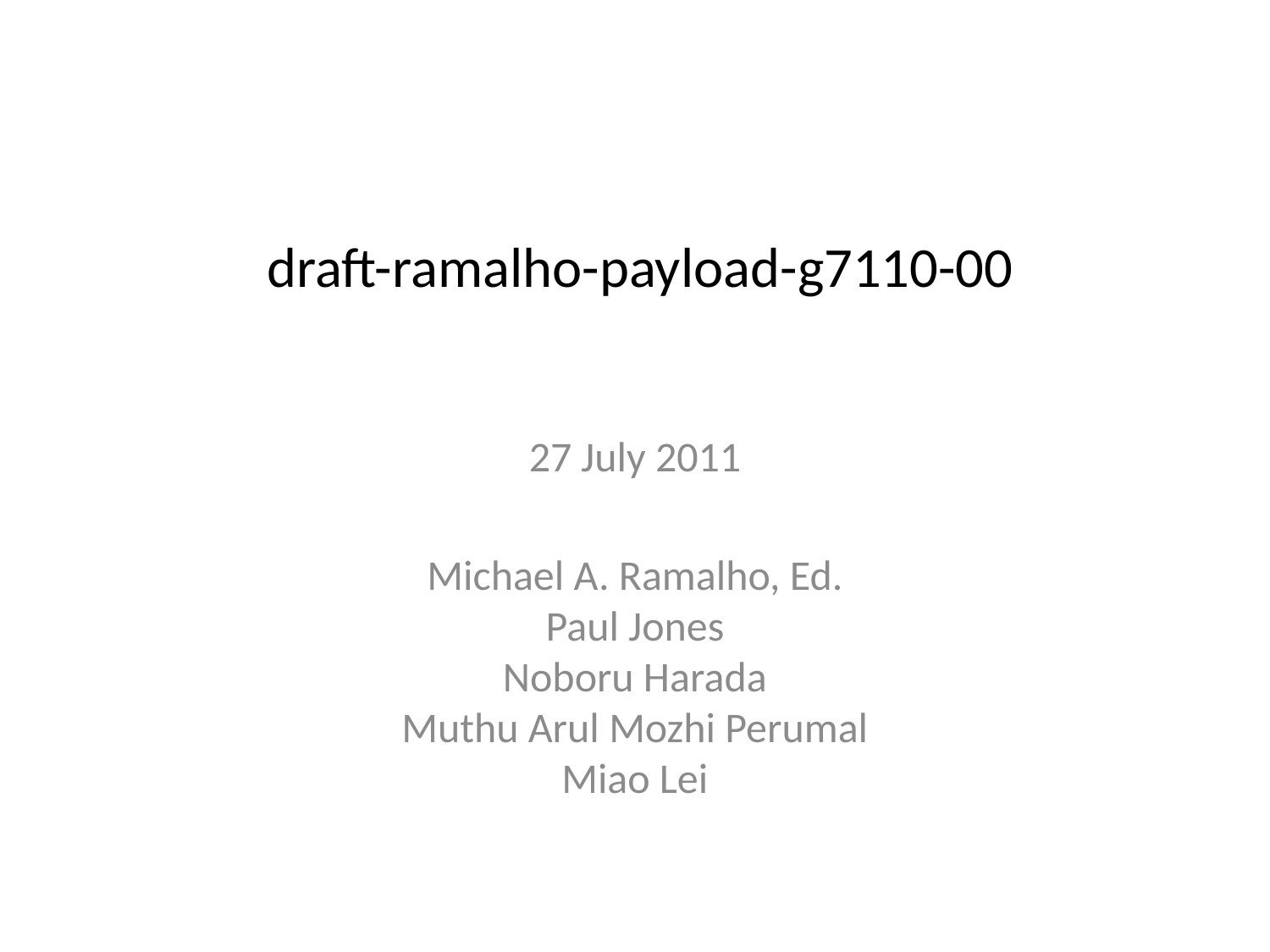

# draft-ramalho-payload-g7110-00
27 July 2011

Michael A. Ramalho, Ed.
Paul Jones
Noboru Harada
Muthu Arul Mozhi Perumal
Miao Lei